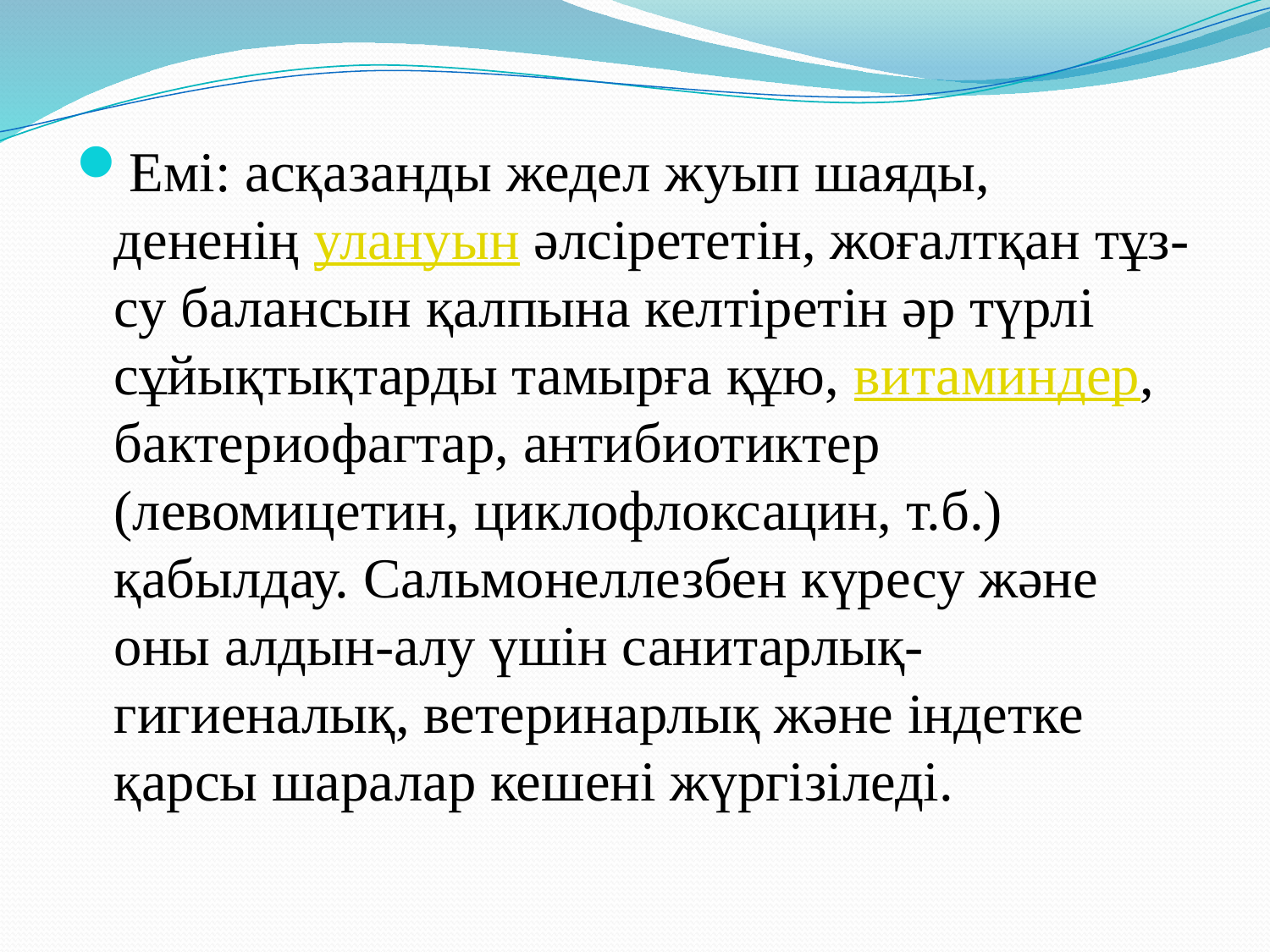

Емі: асқазанды жедел жуып шаяды, дененің улануын әлсірететін, жоғалтқан тұз-су балансын қалпына келтіретін әр түрлі сұйықтықтарды тамырға құю, витаминдер, бактериофагтар, антибиотиктер (левомицетин, циклофлоксацин, т.б.) қабылдау. Сальмонеллезбен күресу және оны алдын-алу үшін санитарлық-гигиеналық, ветеринарлық және індетке қарсы шаралар кешені жүргізіледі.